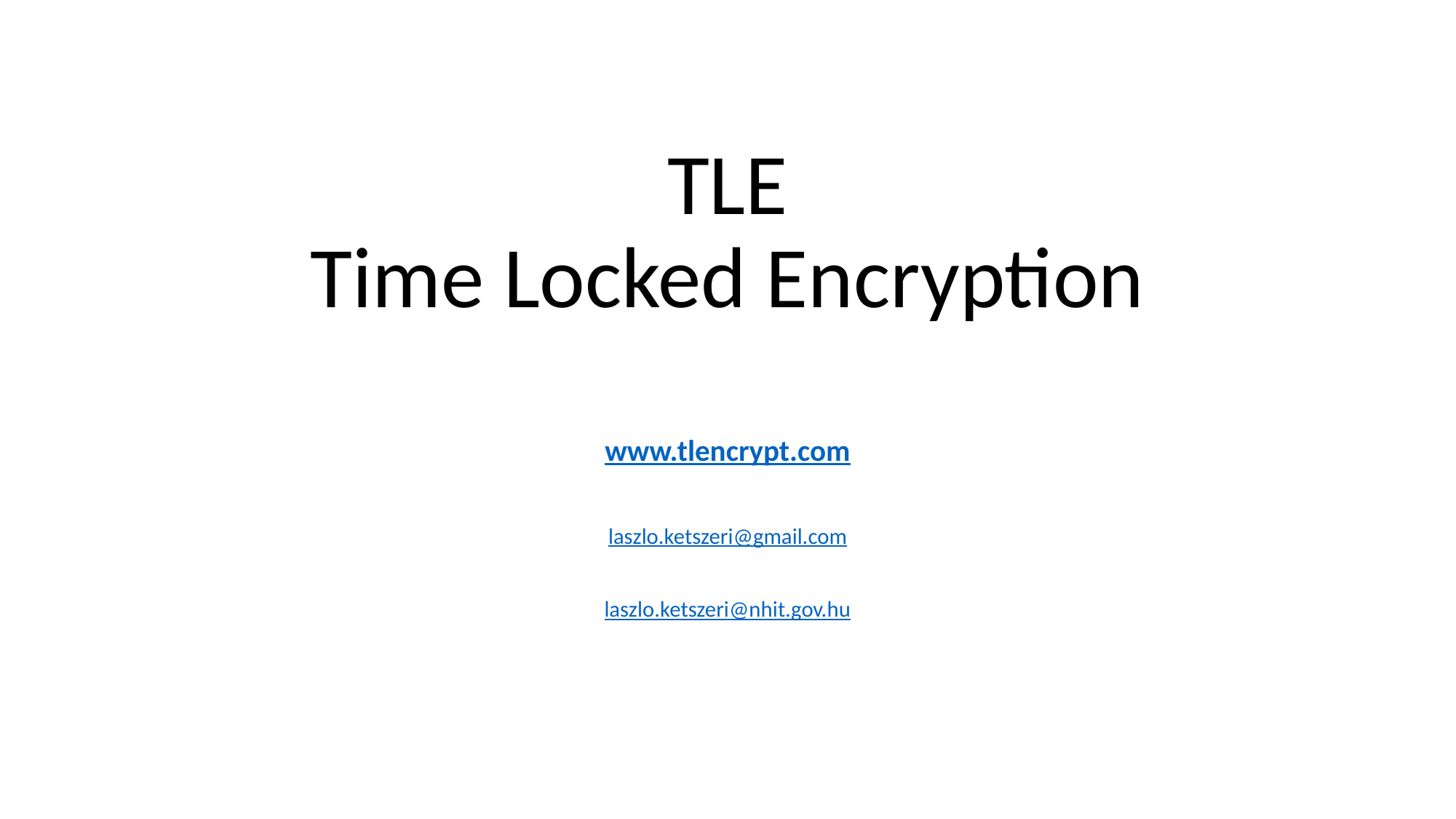

# TLE Time Locked Encryption
www.tlencrypt.com

laszlo.ketszeri@gmail.com

laszlo.ketszeri@nhit.gov.hu